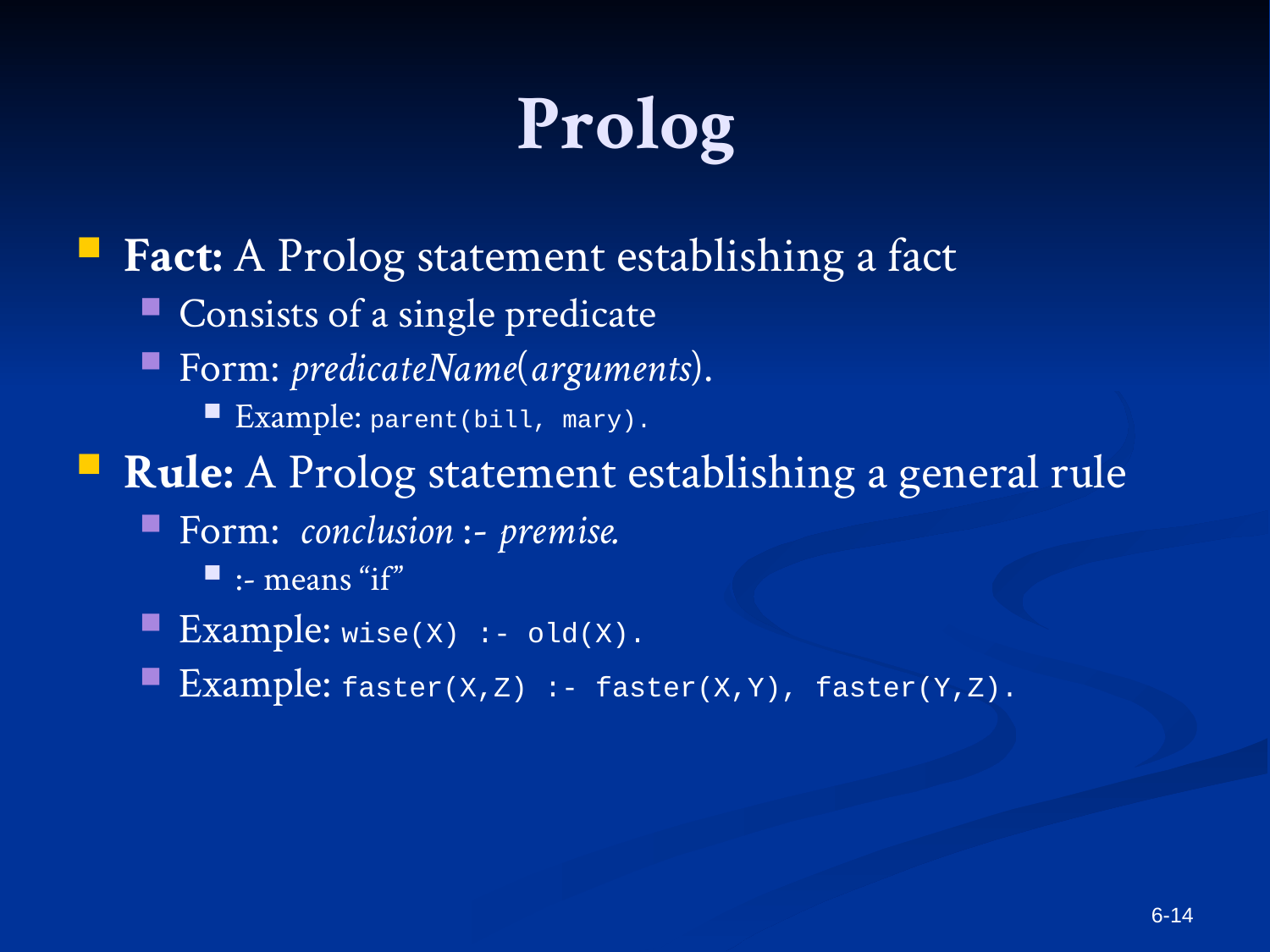

# Prolog
Fact: A Prolog statement establishing a fact
Consists of a single predicate
Form: predicateName(arguments).
Example: parent(bill, mary).
Rule: A Prolog statement establishing a general rule
Form:  conclusion :- premise.
:- means “if”
Example: wise(X) :- old(X).
Example: faster(X,Z) :- faster(X,Y), faster(Y,Z).

6-14